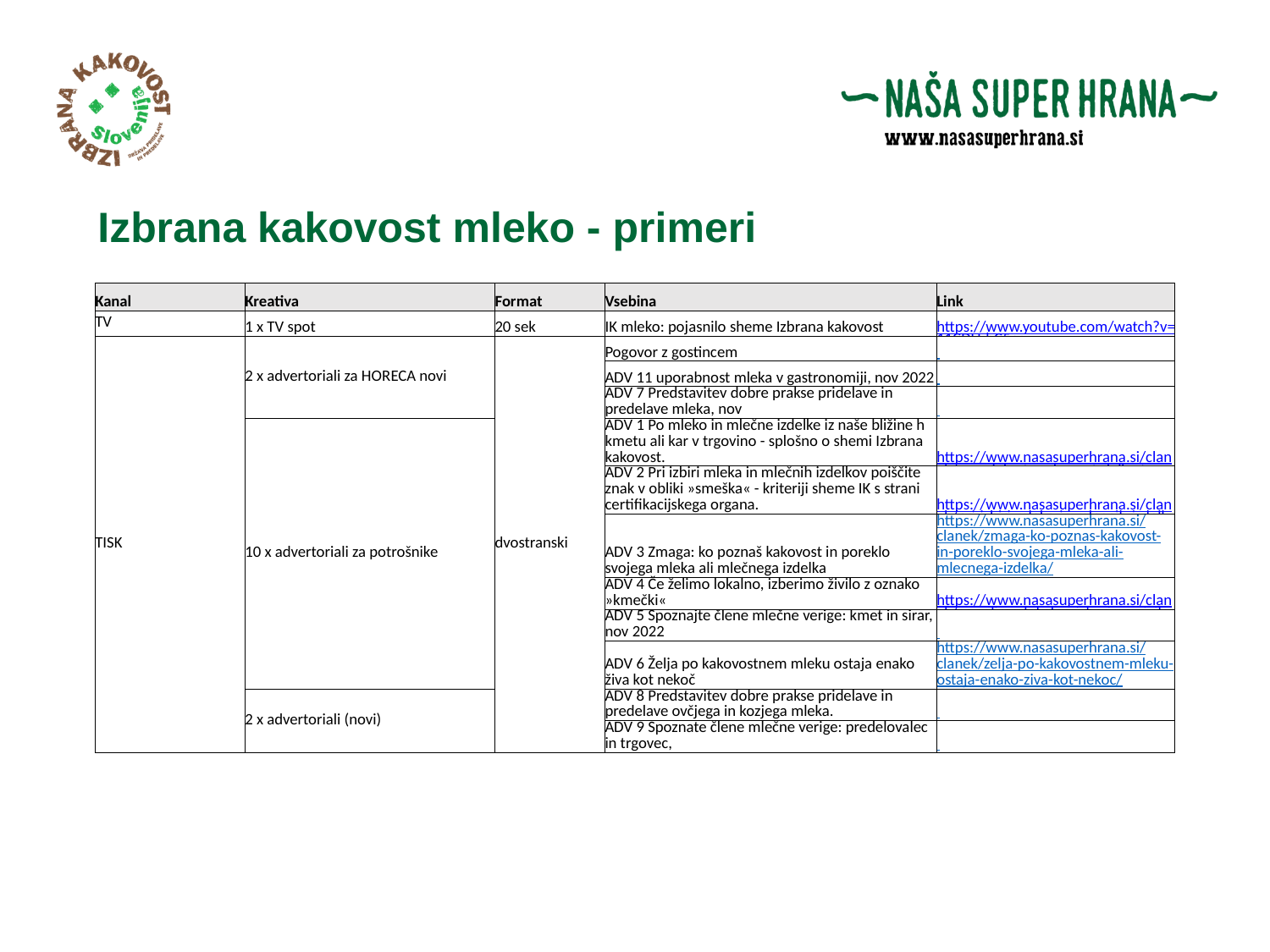

# Izbrana kakovost mleko - primeri

| Kanal | Kreativa | Format | Vsebina | Link |
| --- | --- | --- | --- | --- |
| TV | 1 x TV spot | 20 sek | IK mleko: pojasnilo sheme Izbrana kakovost | https://www.youtube.com/watch?v=11CDU-hC5es |
| TISK | 2 x advertoriali za HORECA novi | dvostranski | Pogovor z gostincem |  |
|  |  |  | ADV 11 uporabnost mleka v gastronomiji, nov 2022 |  |
|  |  |  | ADV 7 Predstavitev dobre prakse pridelave in predelave mleka, nov |  |
|  | 10 x advertoriali za potrošnike |  | ADV 1 Po mleko in mlečne izdelke iz naše bližine h kmetu ali kar v trgovino - splošno o shemi Izbrana kakovost. | https://www.nasasuperhrana.si/clanek/po-mleko-in-mlecne-izdelke-iz-nase-blizine-h-kmetu-ali-kar-v-trgovino/ |
|  |  |  | ADV 2 Pri izbiri mleka in mlečnih izdelkov poiščite znak v obliki »smeška« - kriteriji sheme IK s strani certifikacijskega organa. | https://www.nasasuperhrana.si/clanek/pri-izbiri-mleka-in-mlecnih-izdelkov-poiscite-znak-v-obliki-smeska/ |
|  |  |  | ADV 3 Zmaga: ko poznaš kakovost in poreklo svojega mleka ali mlečnega izdelka | https://www.nasasuperhrana.si/clanek/zmaga-ko-poznas-kakovost-in-poreklo-svojega-mleka-ali-mlecnega-izdelka/ |
|  |  |  | ADV 4 Če želimo lokalno, izberimo živilo z oznako »kmečki« | https://www.nasasuperhrana.si/clanek/ce-zelimo-lokalno-izberimo-zivilo-z-oznako-kmecki/ |
|  |  |  | ADV 5 Spoznajte člene mlečne verige: kmet in sirar, nov 2022 |  |
|  |  |  | ADV 6 Želja po kakovostnem mleku ostaja enako živa kot nekoč | https://www.nasasuperhrana.si/clanek/zelja-po-kakovostnem-mleku-ostaja-enako-ziva-kot-nekoc/ |
|  | 2 x advertoriali (novi) |  | ADV 8 Predstavitev dobre prakse pridelave in predelave ovčjega in kozjega mleka. |  |
|  |  |  | ADV 9 Spoznate člene mlečne verige: predelovalec in trgovec, |  |